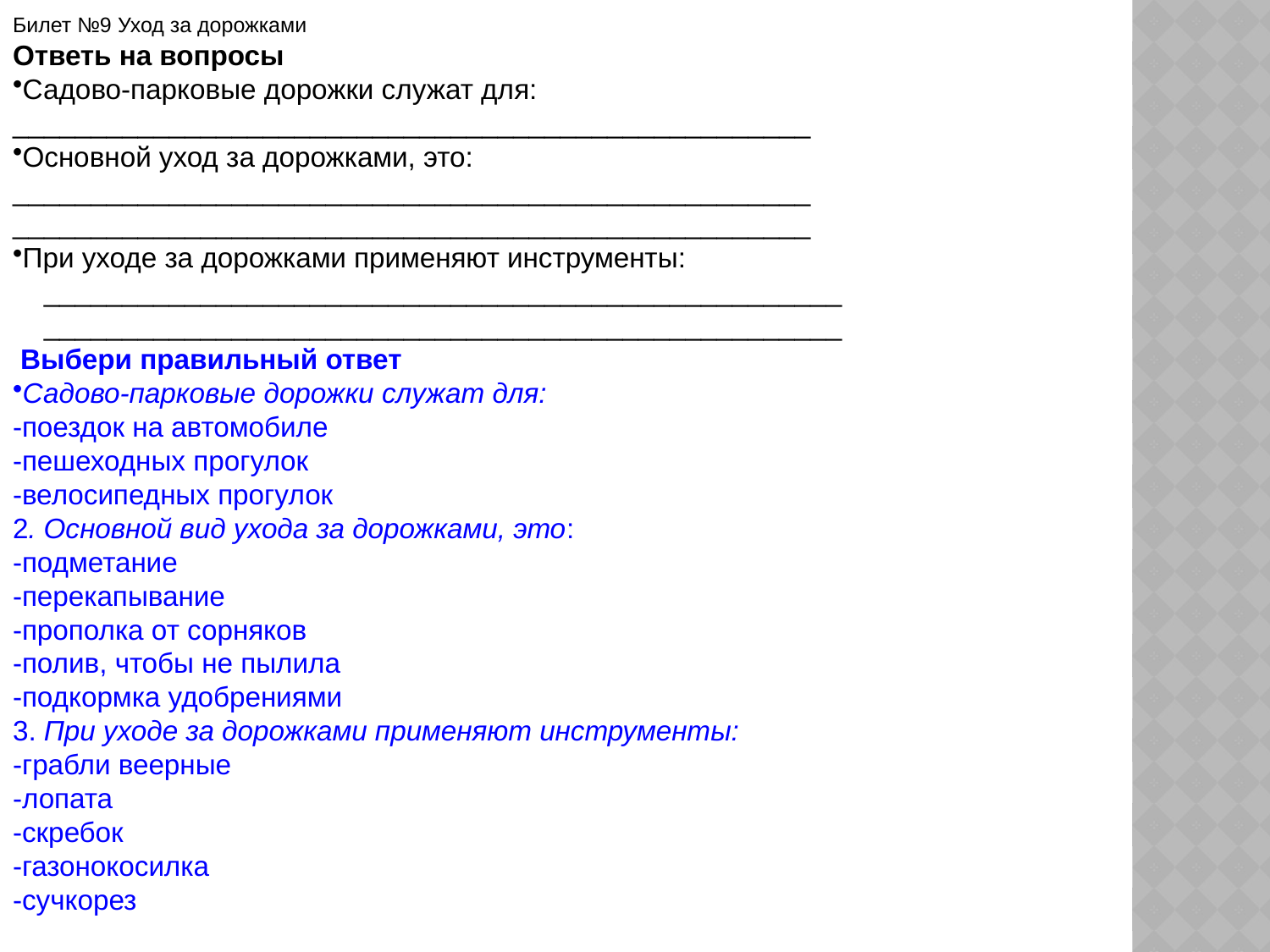

Билет №9 Уход за дорожками
Ответь на вопросы
Садово-парковые дорожки служат для:
___________________________________________________
Основной уход за дорожками, это:
___________________________________________________
___________________________________________________
При уходе за дорожками применяют инструменты:
    ___________________________________________________
    ___________________________________________________
 Выбери правильный ответ
Садово-парковые дорожки служат для:
-поездок на автомобиле
-пешеходных прогулок
-велосипедных прогулок
2. Основной вид ухода за дорожками, это:
-подметание
-перекапывание
-прополка от сорняков
-полив, чтобы не пылила
-подкормка удобрениями
3. При уходе за дорожками применяют инструменты:
-грабли веерные
-лопата
-скребок
-газонокосилка
-сучкорез